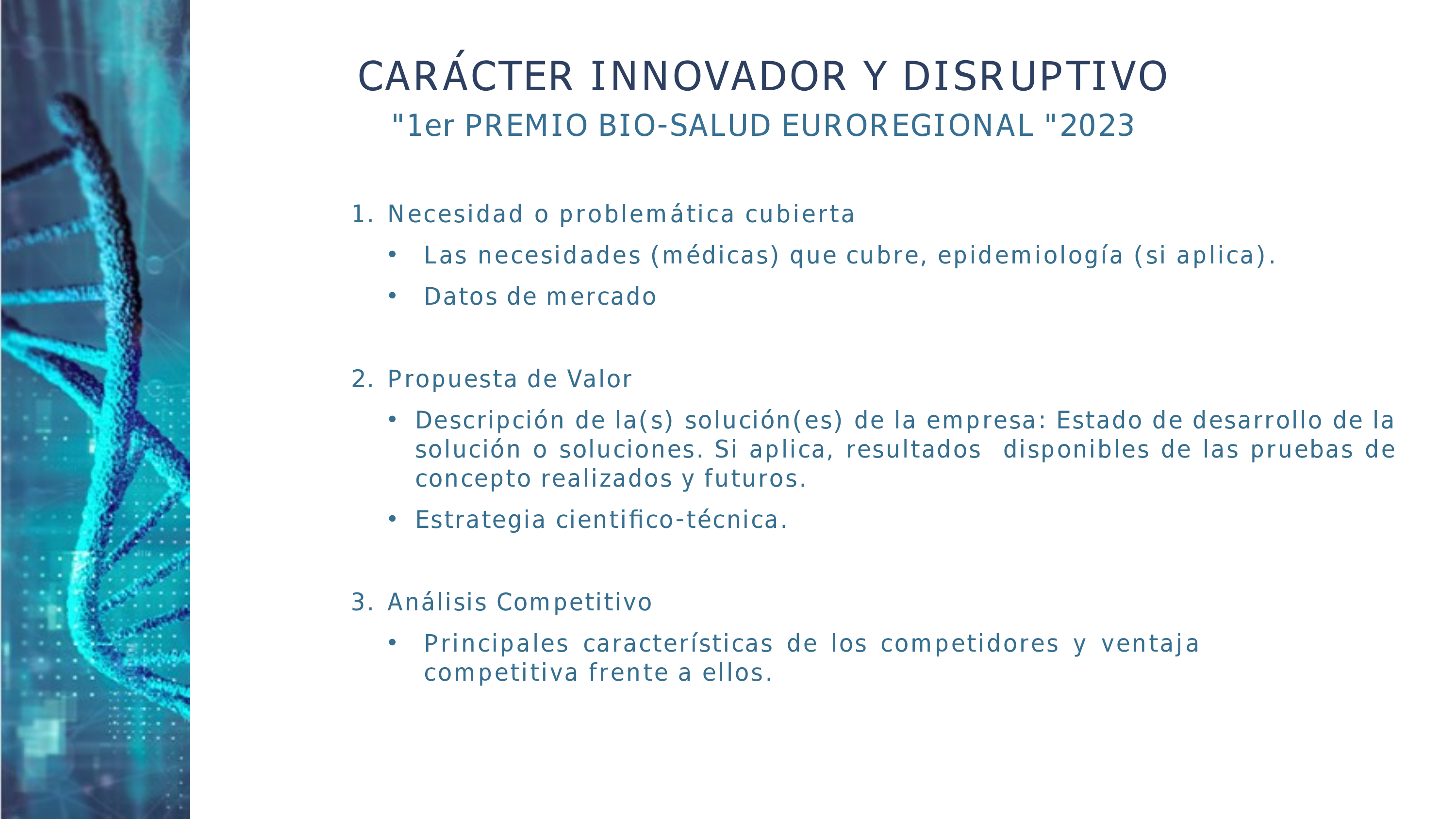

# CARÁCTER INNOVADOR Y DISRUPTIVO
"1er PREMIO BIO-SALUD EUROREGIONAL "2023
Necesidad o problemática cubierta
Las necesidades (médicas) que cubre, epidemiología (si aplica).
Datos de mercado

Propuesta de Valor
Descripción de la(s) solución(es) de la empresa: Estado de desarrollo de la solución o soluciones. Si aplica, resultados  disponibles de las pruebas de concepto realizados y futuros.
Estrategia cientifico-técnica.

Análisis Competitivo
Principales características de los competidores y ventaja competitiva frente a ellos.